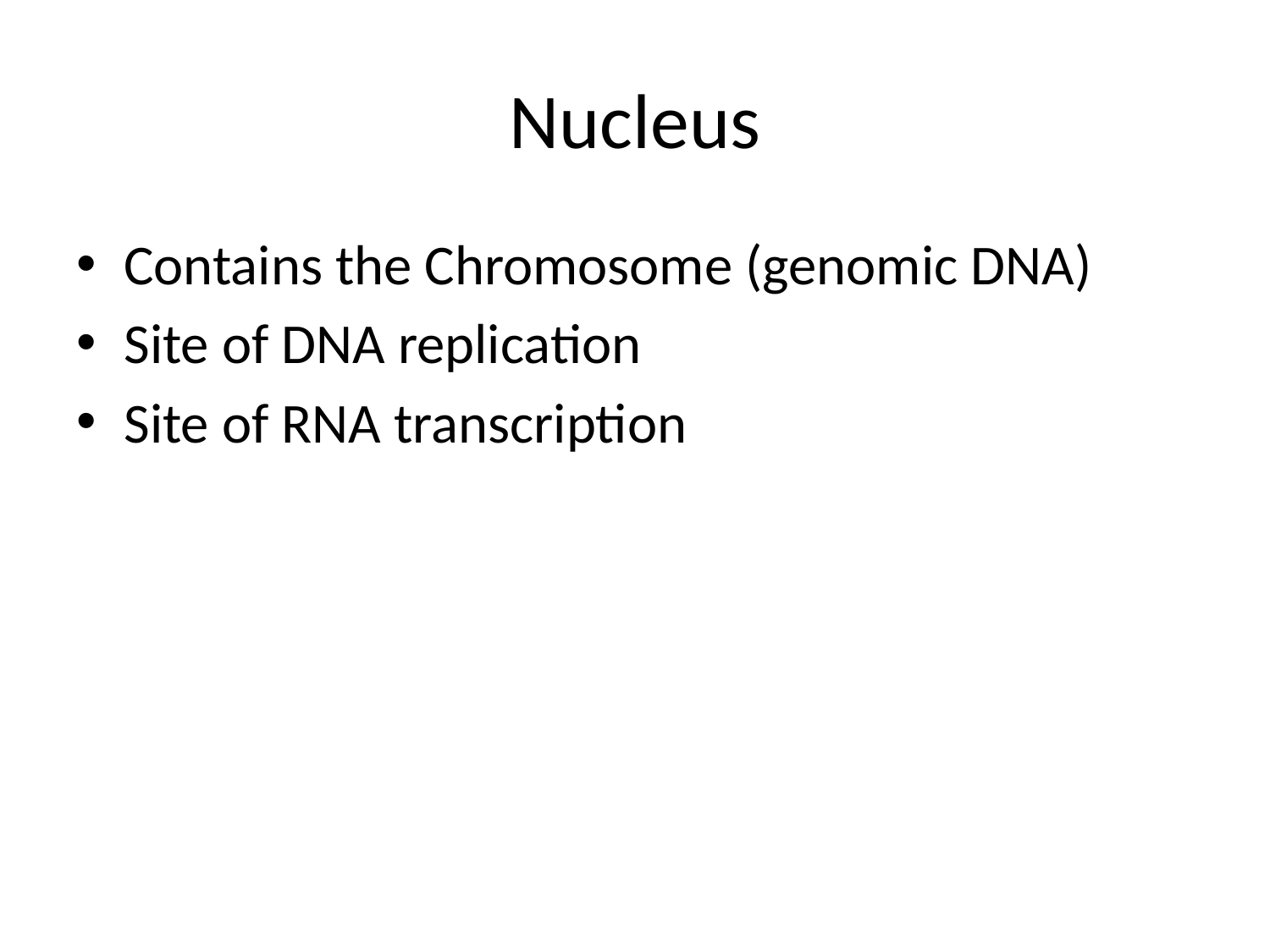

# Nucleus
Contains the Chromosome (genomic DNA)
Site of DNA replication
Site of RNA transcription